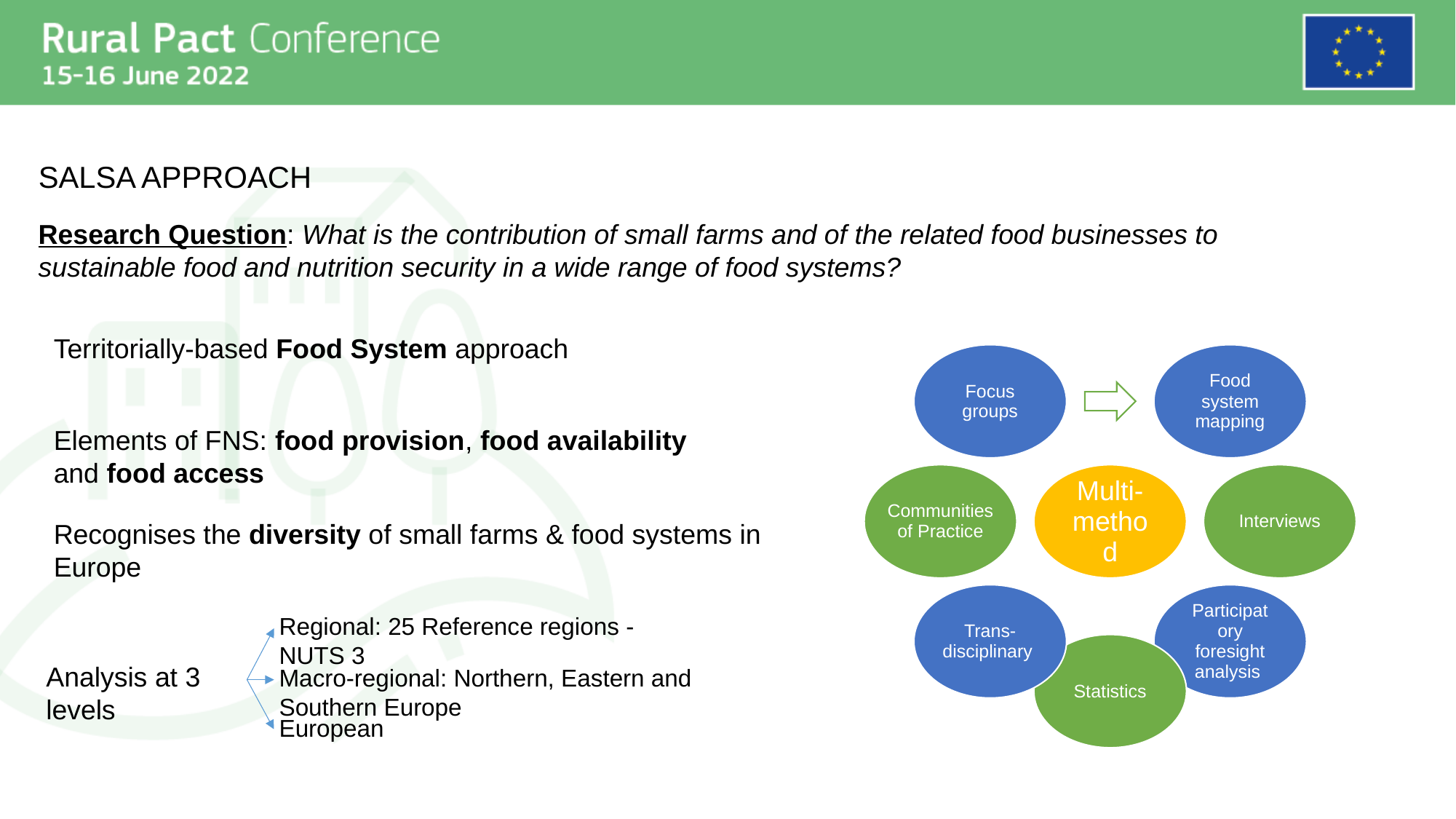

SALSA APPROACH
Research Question: What is the contribution of small farms and of the related food businesses to sustainable food and nutrition security in a wide range of food systems?
Multi-method
Trans-disciplinary
Statistics
Food system mapping
Interviews
Focus groups
Participatory foresight analysis
Communities of Practice
Territorially-based Food System approach
Elements of FNS: food provision, food availability and food access
Recognises the diversity of small farms & food systems in Europe
Regional: 25 Reference regions - NUTS 3
Macro-regional: Northern, Eastern and Southern Europe
European
Analysis at 3 levels